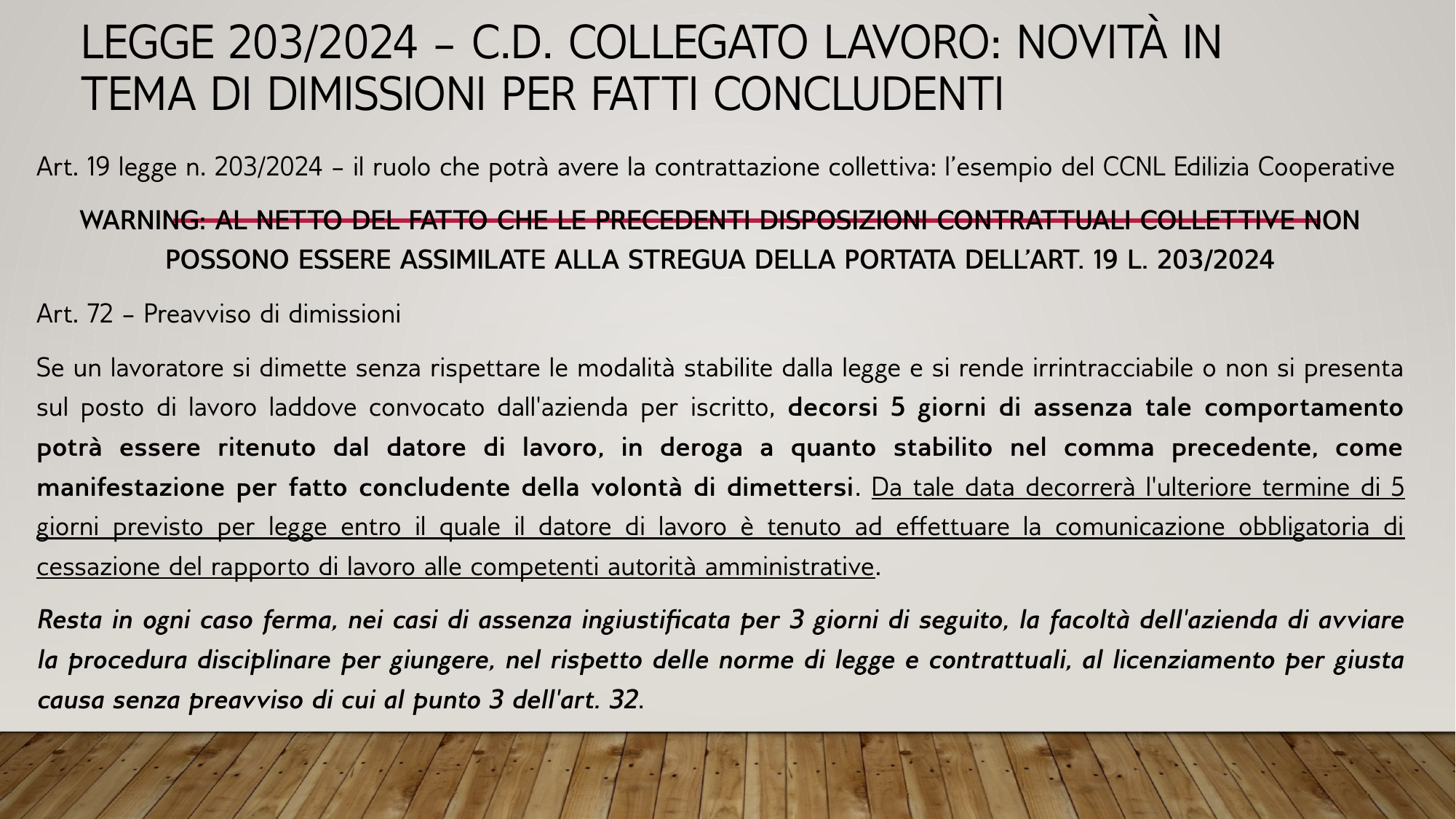

# Legge 203/2024 – c.d. collegato lavoro: novità in tema di dimissioni per fatti concludenti
Art. 19 legge n. 203/2024 – il ruolo che potrà avere la contrattazione collettiva: l’esempio del CCNL Edilizia Cooperative
WARNING: AL NETTO DEL FATTO CHE LE PRECEDENTI DISPOSIZIONI CONTRATTUALI COLLETTIVE NON POSSONO ESSERE ASSIMILATE ALLA STREGUA DELLA PORTATA DELL’ART. 19 L. 203/2024
Art. 72 – Preavviso di dimissioni
Se un lavoratore si dimette senza rispettare le modalità stabilite dalla legge e si rende irrintracciabile o non si presenta sul posto di lavoro laddove convocato dall'azienda per iscritto, decorsi 5 giorni di assenza tale comportamento potrà essere ritenuto dal datore di lavoro, in deroga a quanto stabilito nel comma precedente, come manifestazione per fatto concludente della volontà di dimettersi. Da tale data decorrerà l'ulteriore termine di 5 giorni previsto per legge entro il quale il datore di lavoro è tenuto ad effettuare la comunicazione obbligatoria di cessazione del rapporto di lavoro alle competenti autorità amministrative.
Resta in ogni caso ferma, nei casi di assenza ingiustificata per 3 giorni di seguito, la facoltà dell'azienda di avviare la procedura disciplinare per giungere, nel rispetto delle norme di legge e contrattuali, al licenziamento per giusta causa senza preavviso di cui al punto 3 dell'art. 32.